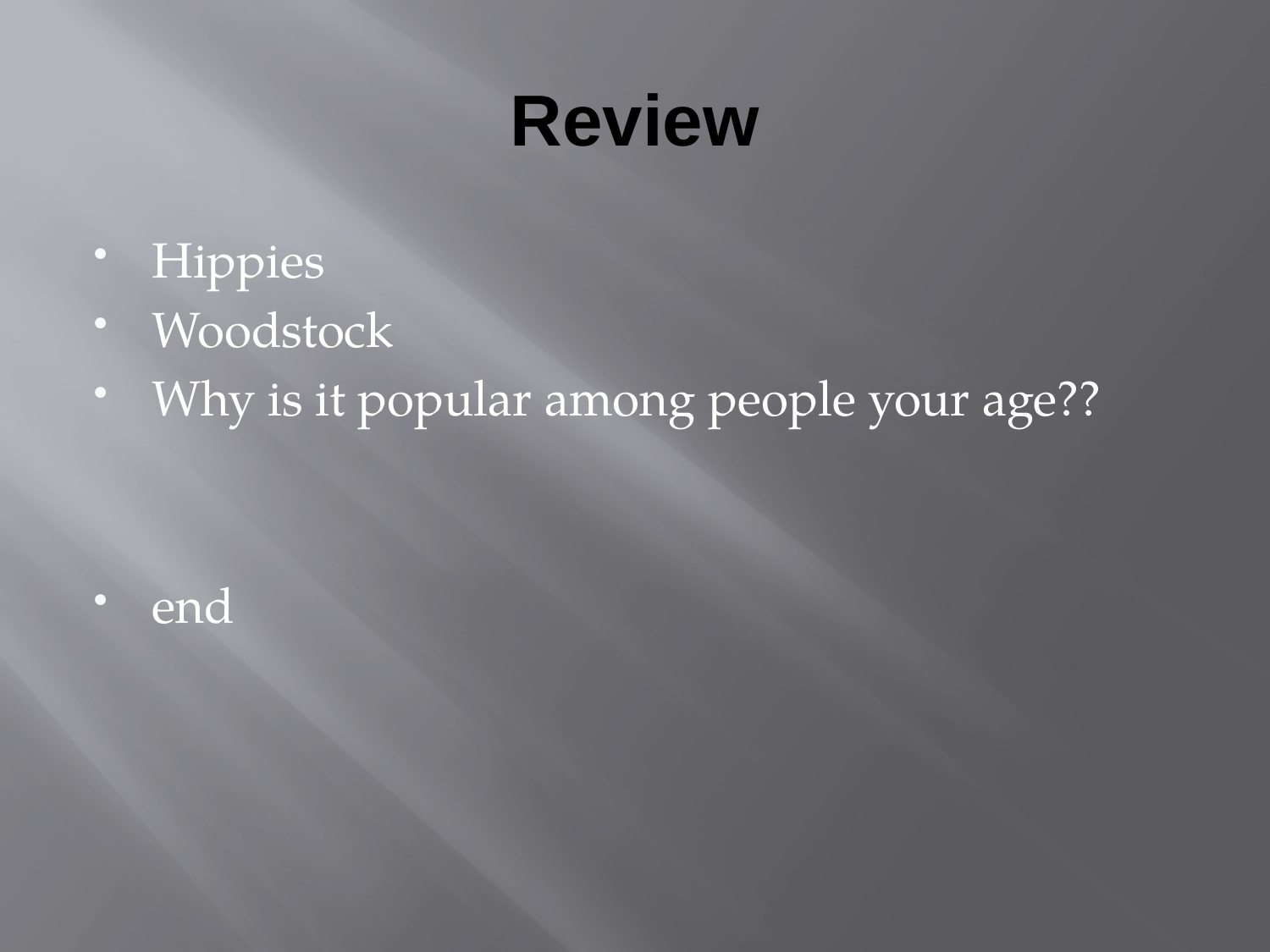

# Review
Hippies
Woodstock
Why is it popular among people your age??

end